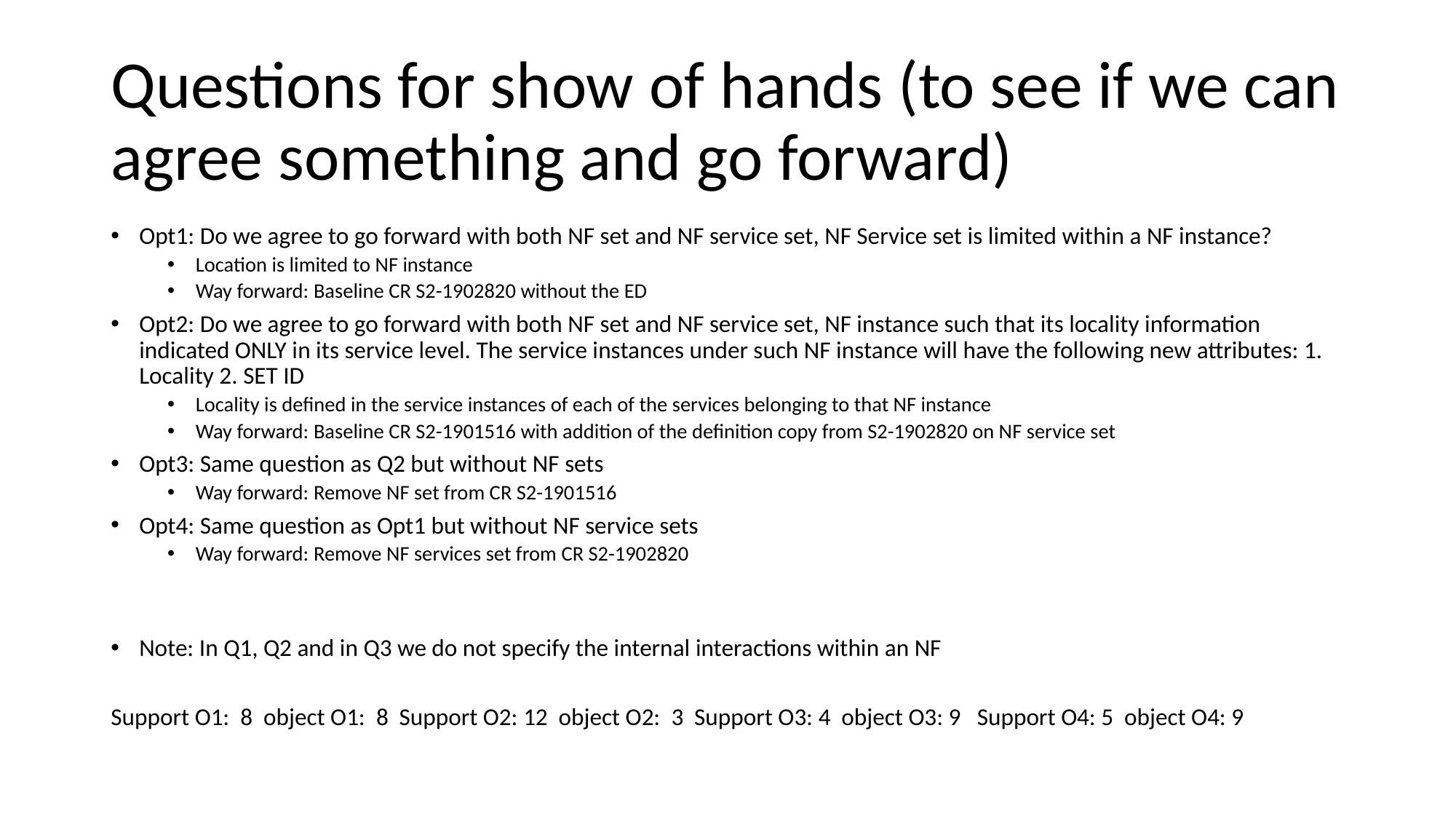

# Questions for show of hands (to see if we can agree something and go forward)
Opt1: Do we agree to go forward with both NF set and NF service set, NF Service set is limited within a NF instance?
Location is limited to NF instance
Way forward: Baseline CR S2-1902820 without the ED
Opt2: Do we agree to go forward with both NF set and NF service set, NF instance such that its locality information indicated ONLY in its service level. The service instances under such NF instance will have the following new attributes: 1. Locality 2. SET ID
Locality is defined in the service instances of each of the services belonging to that NF instance
Way forward: Baseline CR S2-1901516 with addition of the definition copy from S2-1902820 on NF service set
Opt3: Same question as Q2 but without NF sets
Way forward: Remove NF set from CR S2-1901516
Opt4: Same question as Opt1 but without NF service sets
Way forward: Remove NF services set from CR S2-1902820

Note: In Q1, Q2 and in Q3 we do not specify the internal interactions within an NF

Support O1:  8  object O1:  8  Support O2: 12  object O2:  3  Support O3: 4  object O3: 9   Support O4: 5  object O4: 9